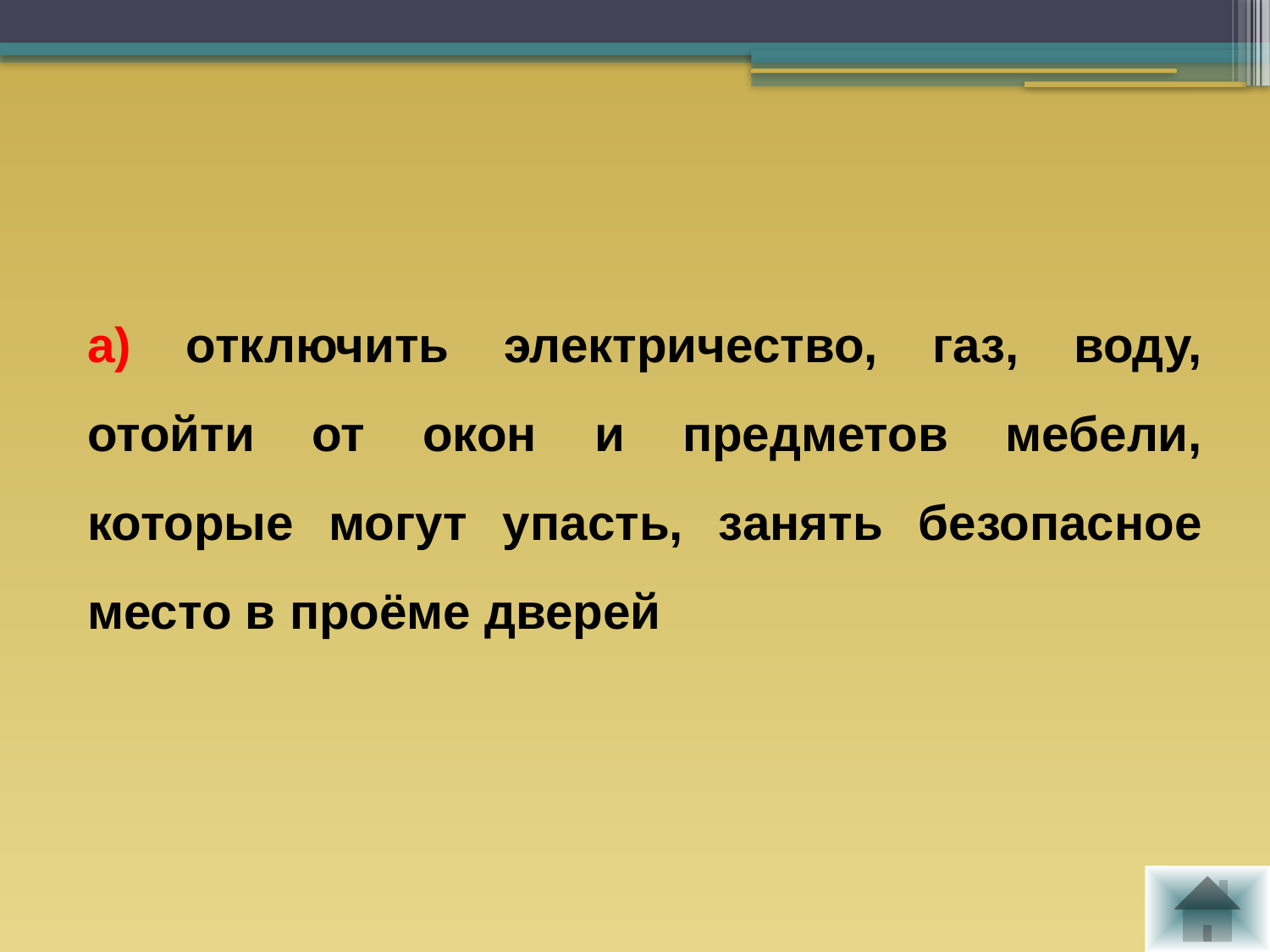

а) отключить электричество, газ, воду, отойти от окон и предметов мебели, которые могут упасть, занять безопасное место в проёме дверей